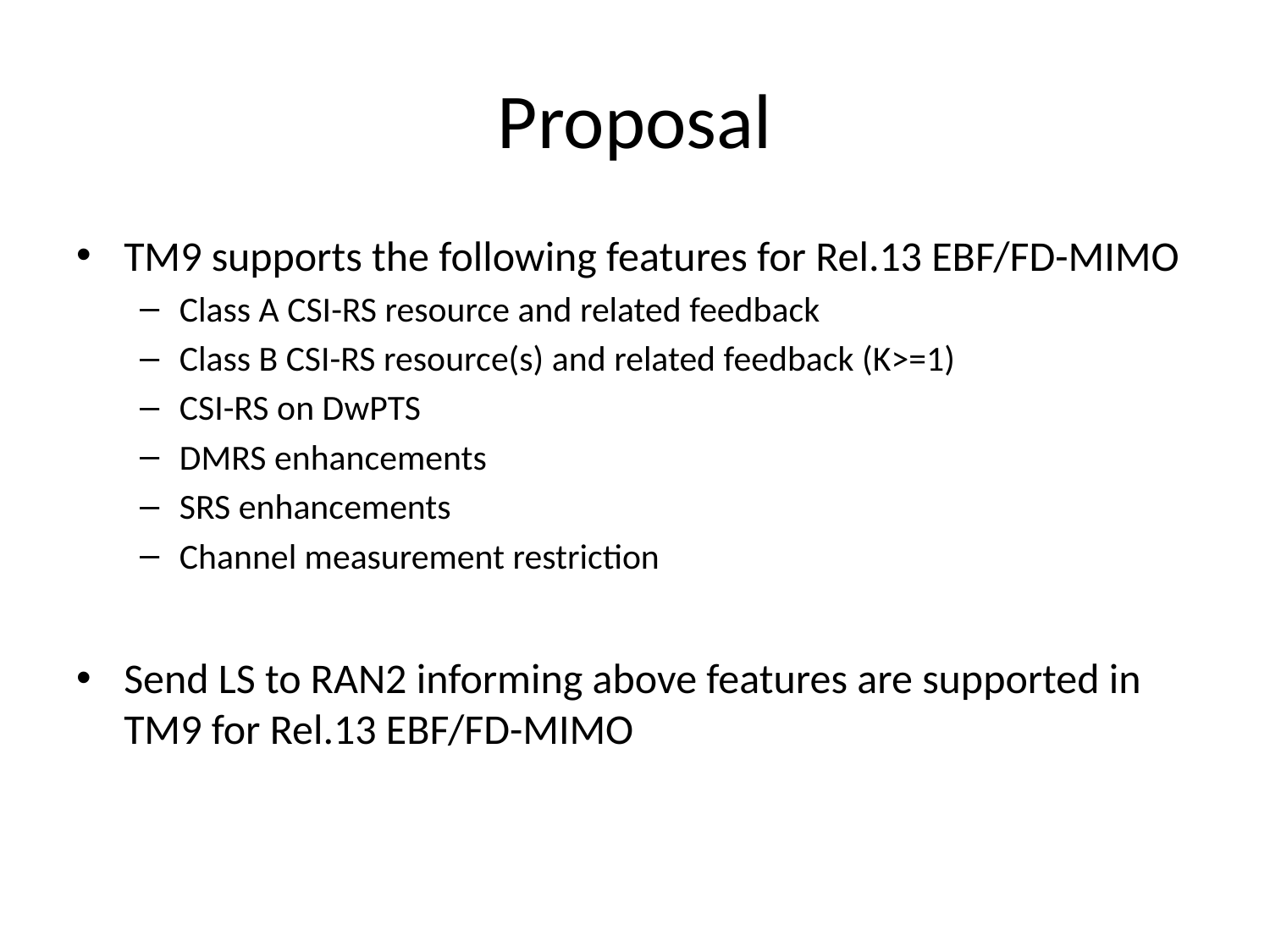

# Proposal
TM9 supports the following features for Rel.13 EBF/FD-MIMO
Class A CSI-RS resource and related feedback
Class B CSI-RS resource(s) and related feedback (K>=1)
CSI-RS on DwPTS
DMRS enhancements
SRS enhancements
Channel measurement restriction

Send LS to RAN2 informing above features are supported in TM9 for Rel.13 EBF/FD-MIMO